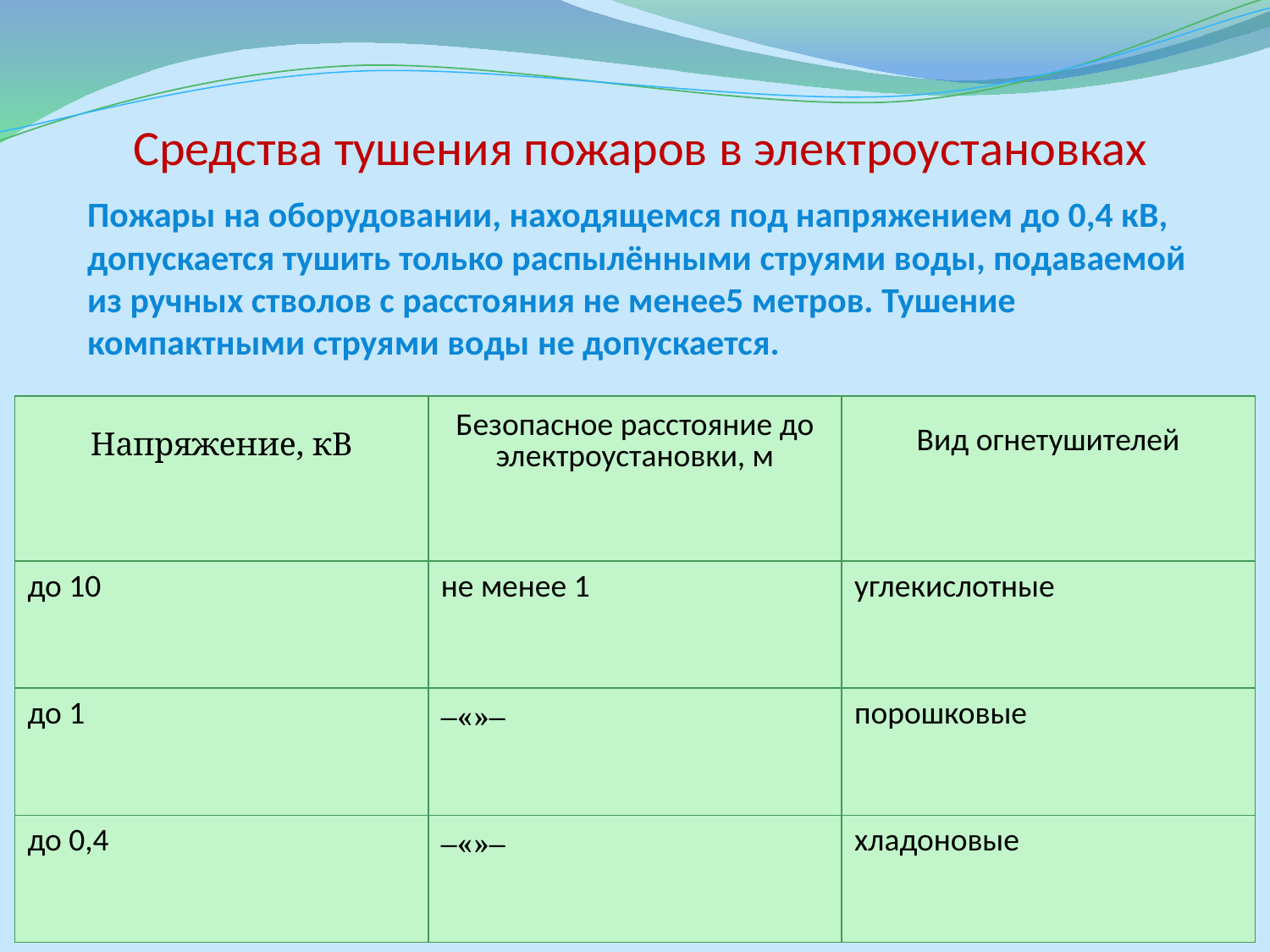

# Средства тушения пожаров в электроустановках
Пожары на оборудовании, находящемся под напряжением до 0,4 кВ, допускается тушить только распылёнными струями воды, подаваемой из ручных стволов с расстояния не менее5 метров. Тушение компактными струями воды не допускается.
| Напряжение, кВ | Безопасное расстояние до электроустановки, м | Вид огнетушителей |
| --- | --- | --- |
| до 10 | не менее 1 | углекислотные |
| до 1 | –«»– | порошковые |
| до 0,4 | –«»– | хладоновые |